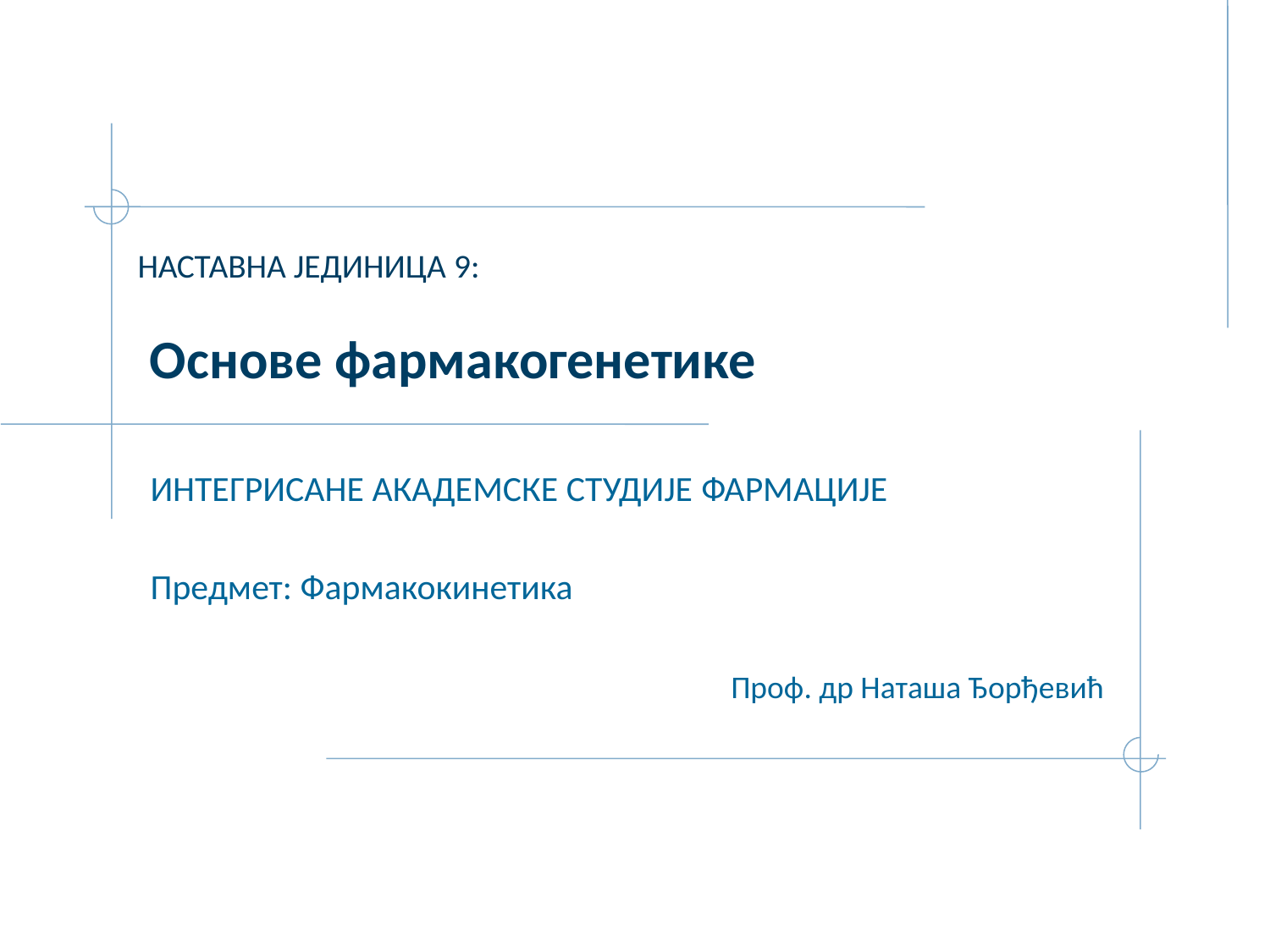

# НАСТАВНА ЈЕДИНИЦА 9: Основе фармакогенетике
ИНТЕГРИСАНЕ АКАДЕМСКЕ СТУДИЈЕ ФАРМАЦИЈЕ

Предмет: Фармакокинетика

Проф. др Наташа Ђорђевић